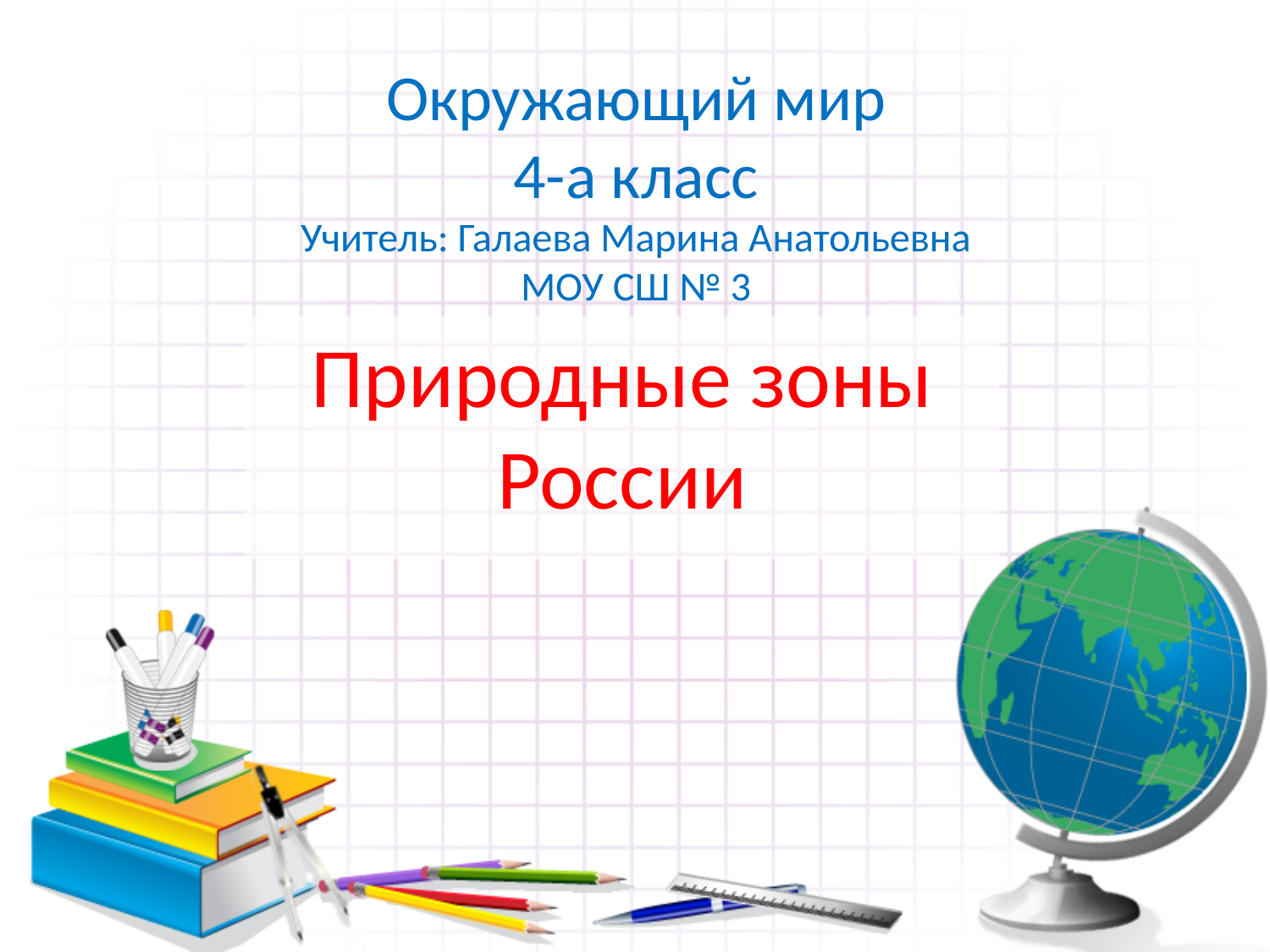

# Окружающий мир 4-а класс Учитель: Галаева Марина Анатольевна МОУ СШ № 3
Природные зоны России